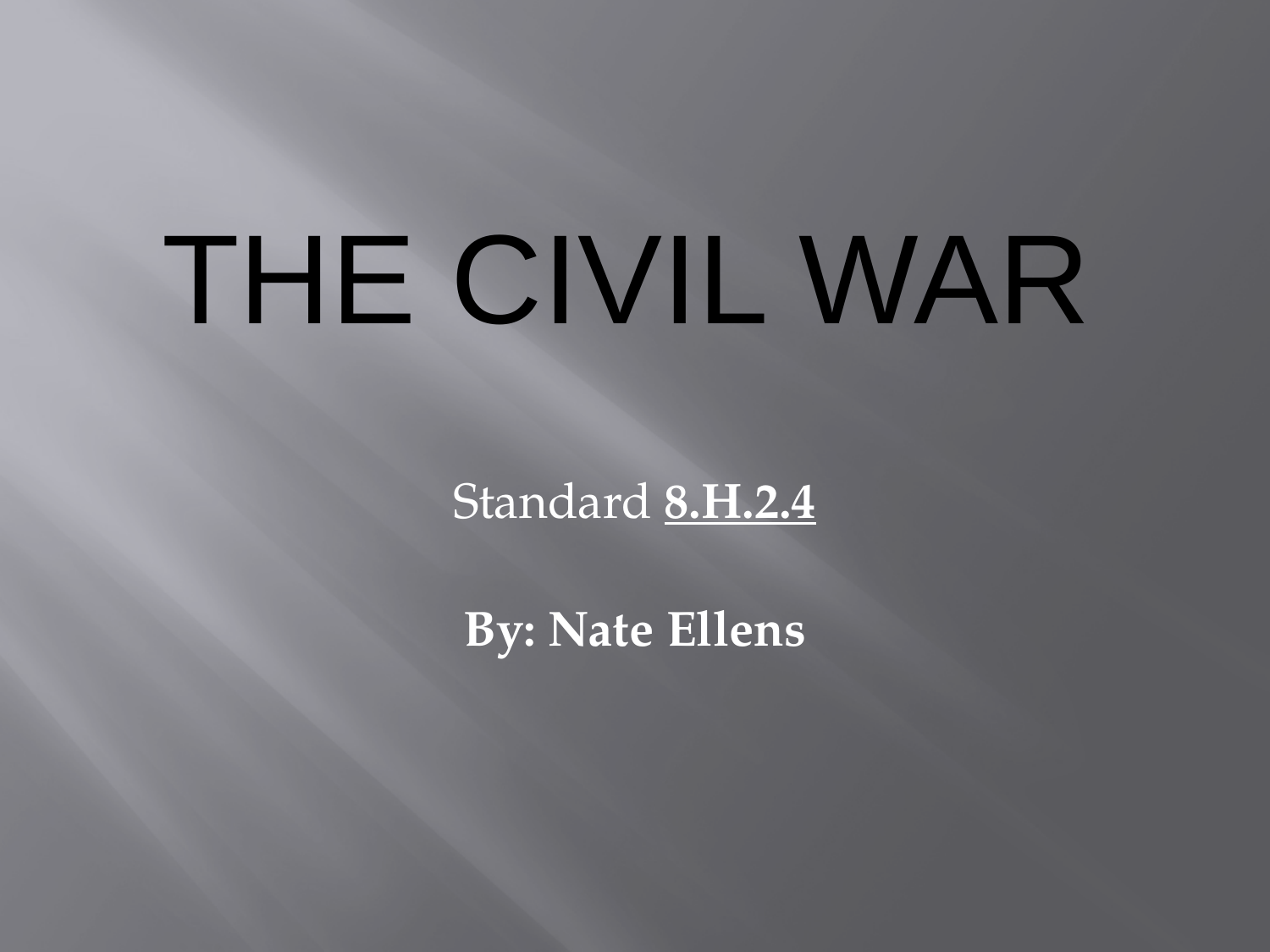

# the Civil War
Standard 8.H.2.4
By: Nate Ellens